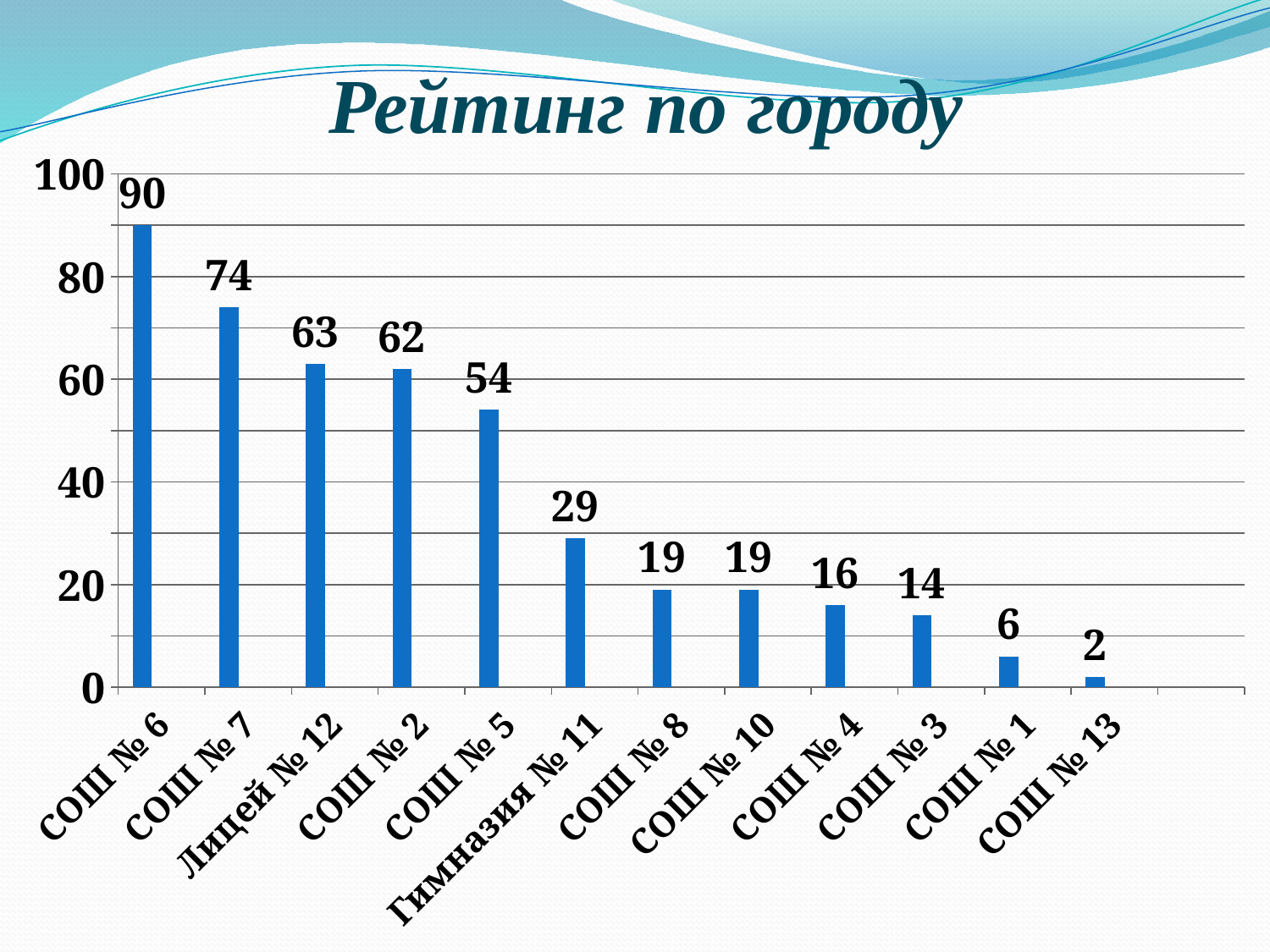

# Рейтинг по городу

### Chart

| Category | кол-во мест | Столбец1 | Столбец2 |
|---|---|---|---|
| СОШ № 6 | 90.0 | None | None |
| СОШ № 7 | 74.0 | None | None |
| Лицей № 12 | 63.0 | None | None |
| СОШ № 2 | 62.0 | None | None |
| СОШ № 5 | 54.0 | None | None |
| Гимназия № 11 | 29.0 | None | None |
| СОШ № 8 | 19.0 | None | None |
| СОШ № 10 | 19.0 | None | None |
| СОШ № 4 | 16.0 | None | None |
| СОШ № 3 | 14.0 | None | None |
| СОШ № 1 | 6.0 | None | None |
| СОШ № 13 | 2.0 | None | None |